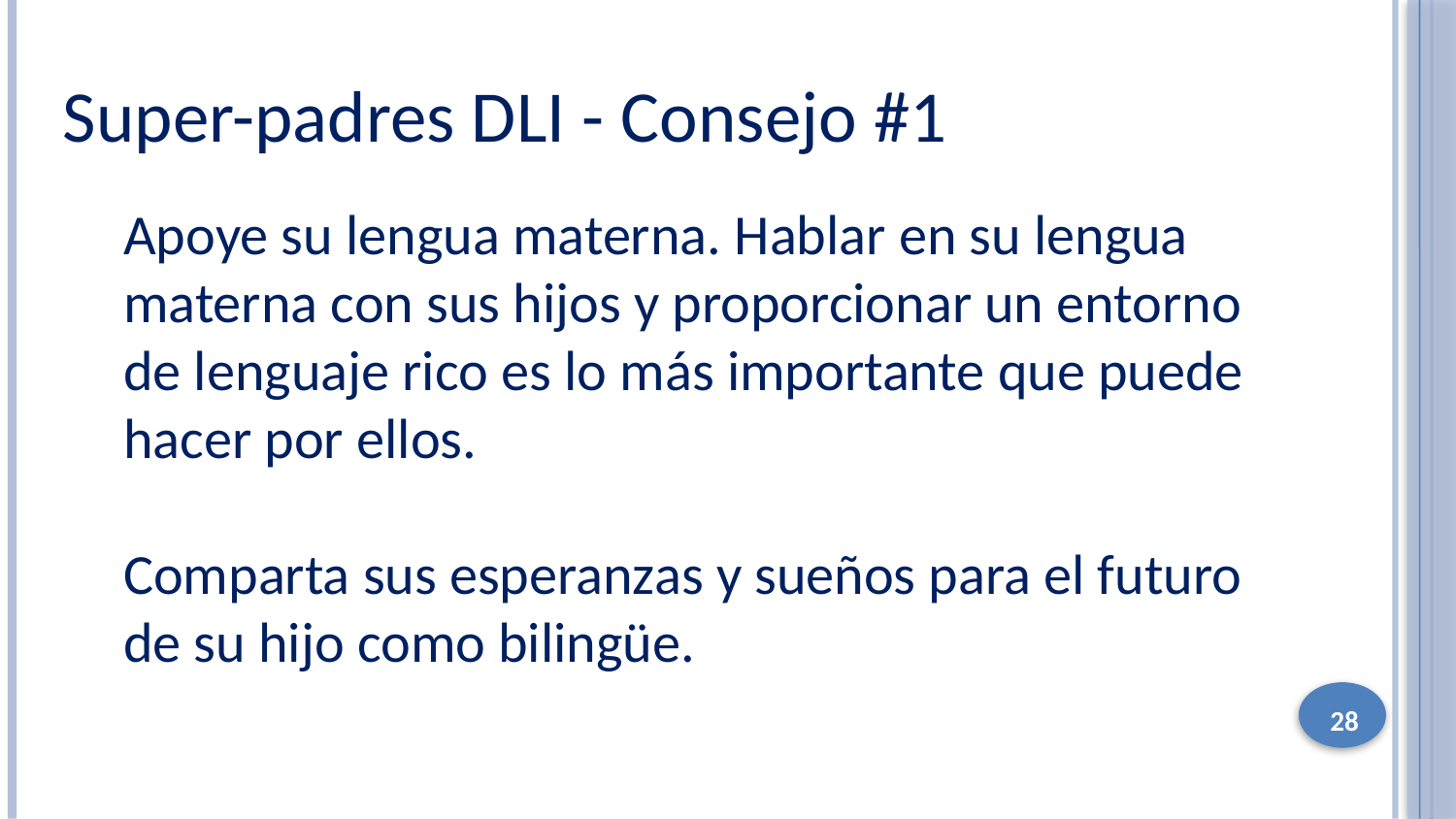

Super-padres DLI - Consejo #1
Apoye su lengua materna. Hablar en su lengua materna con sus hijos y proporcionar un entorno de lenguaje rico es lo más importante que puede hacer por ellos.
Comparta sus esperanzas y sueños para el futuro de su hijo como bilingüe.
28